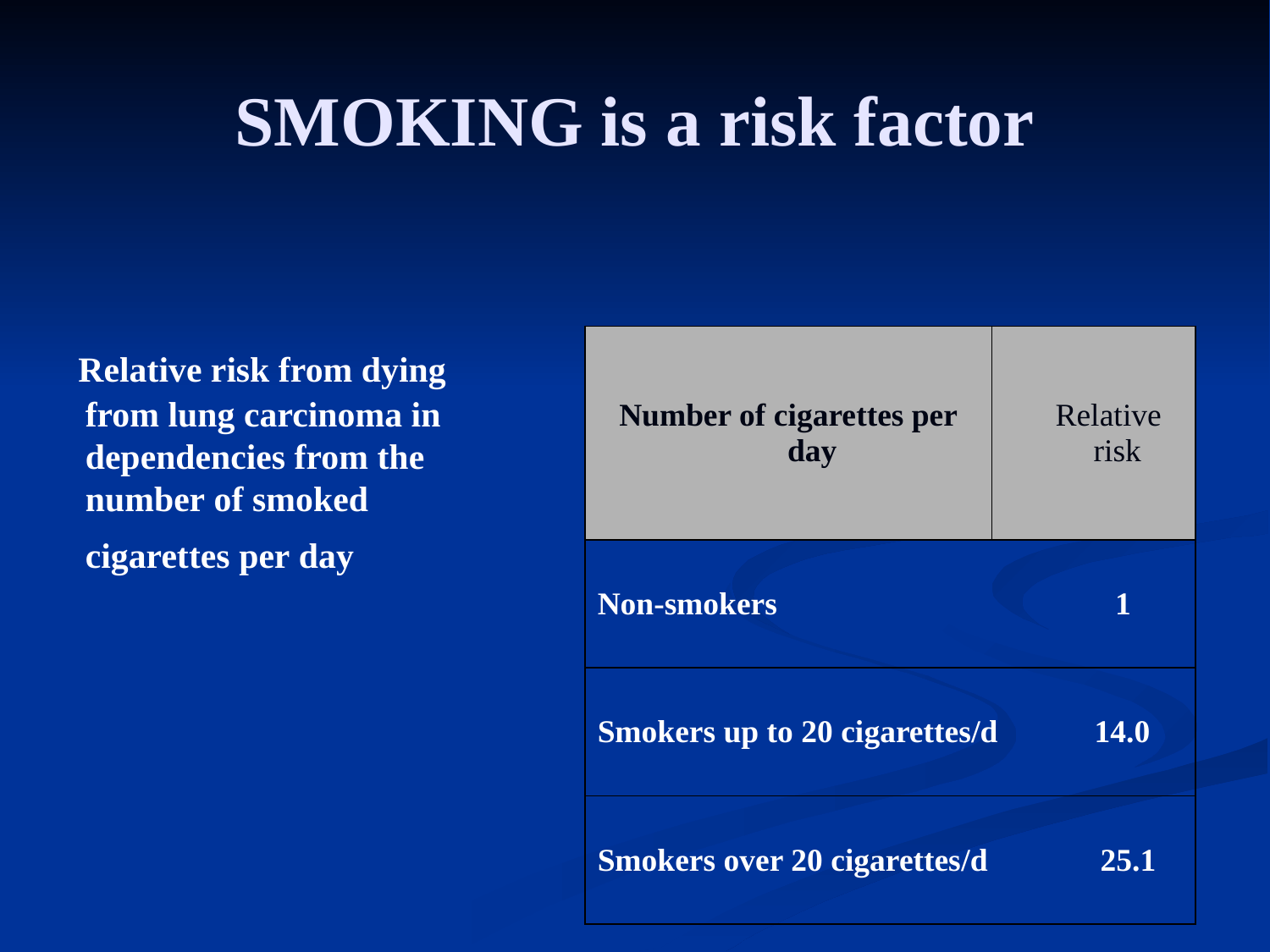

# SMOKING is a risk factor
    Relative risk from dying from lung carcinoma in dependencies from the number of smoked cigarettes per day

| Number of cigarettes per day | Relative risk |
| --- | --- |
| Non-smokers 1 |  |
| Smokers up to 20 cigarettes/d 14.0 |  |
| Smokers over 20 cigarettes/d 25.1 |  |